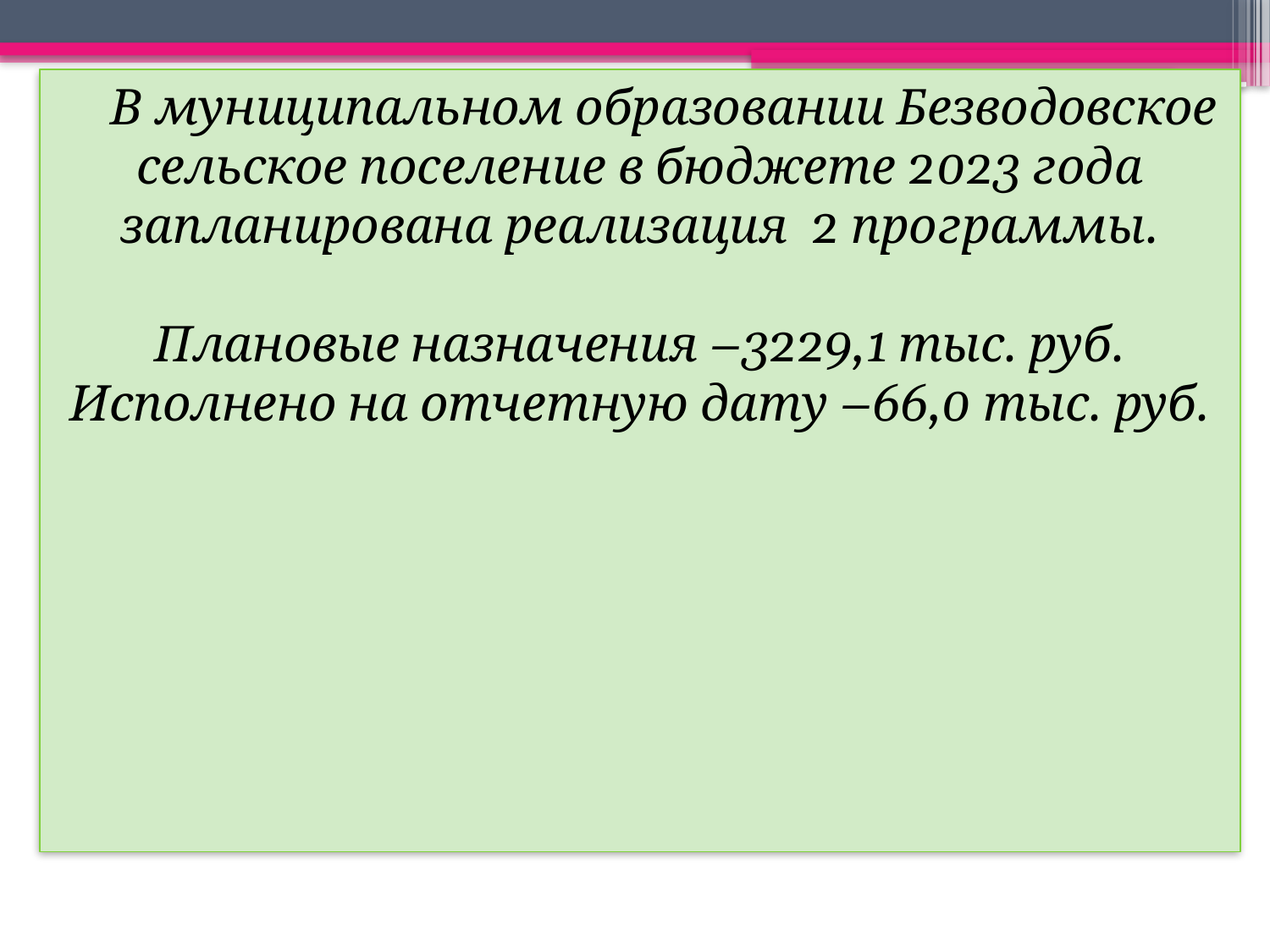

В муниципальном образовании Безводовское сельское поселение в бюджете 2023 года запланирована реализация  2 программы.

Плановые назначения –3229,1 тыс. руб.
Исполнено на отчетную дату –66,0 тыс. руб.